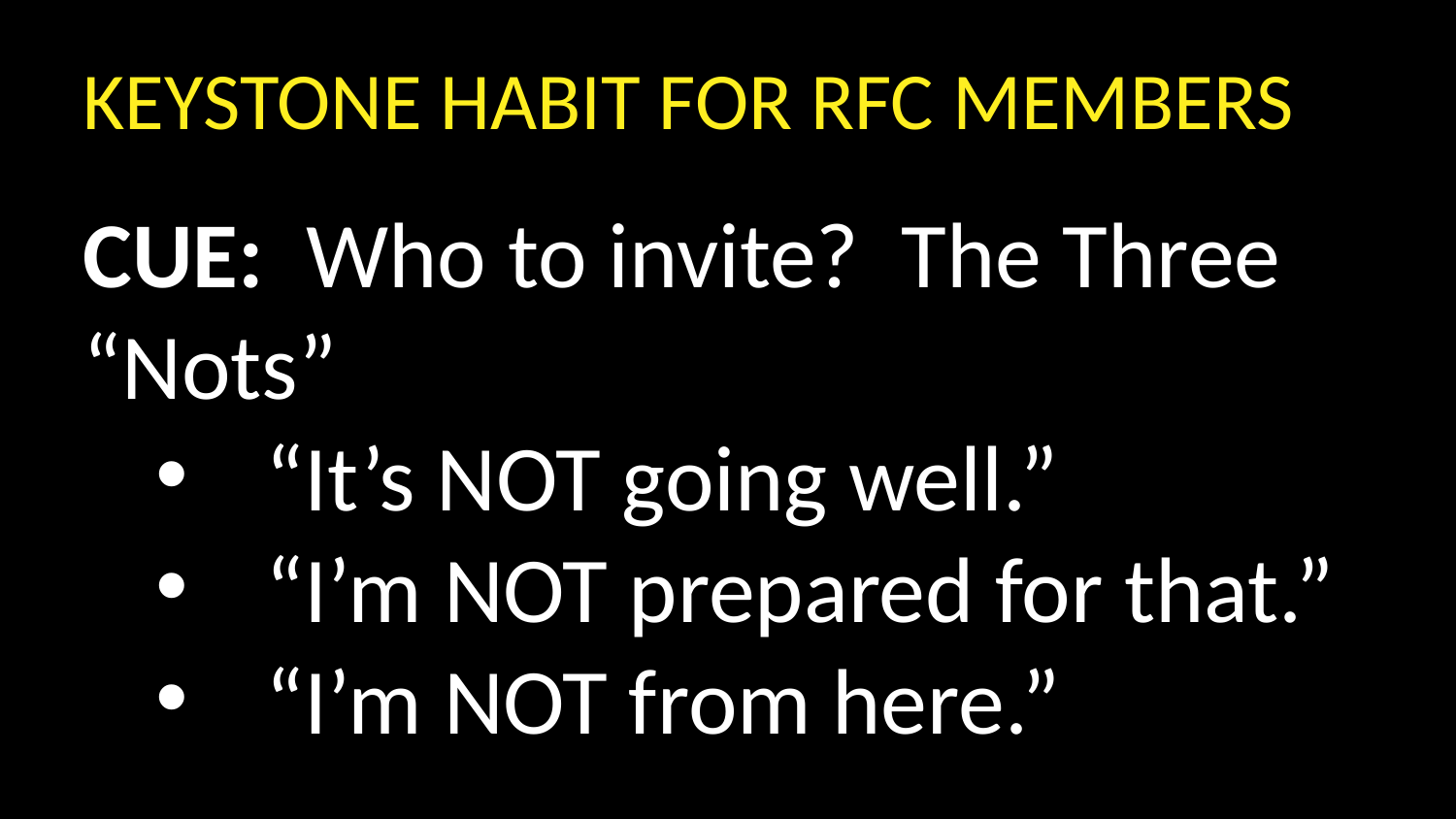

KEYSTONE HABIT FOR RFC MEMBERS
CUE:  Who to invite?  The Three “Nots”
“It’s NOT going well.”
“I’m NOT prepared for that.”
“I’m NOT from here.”